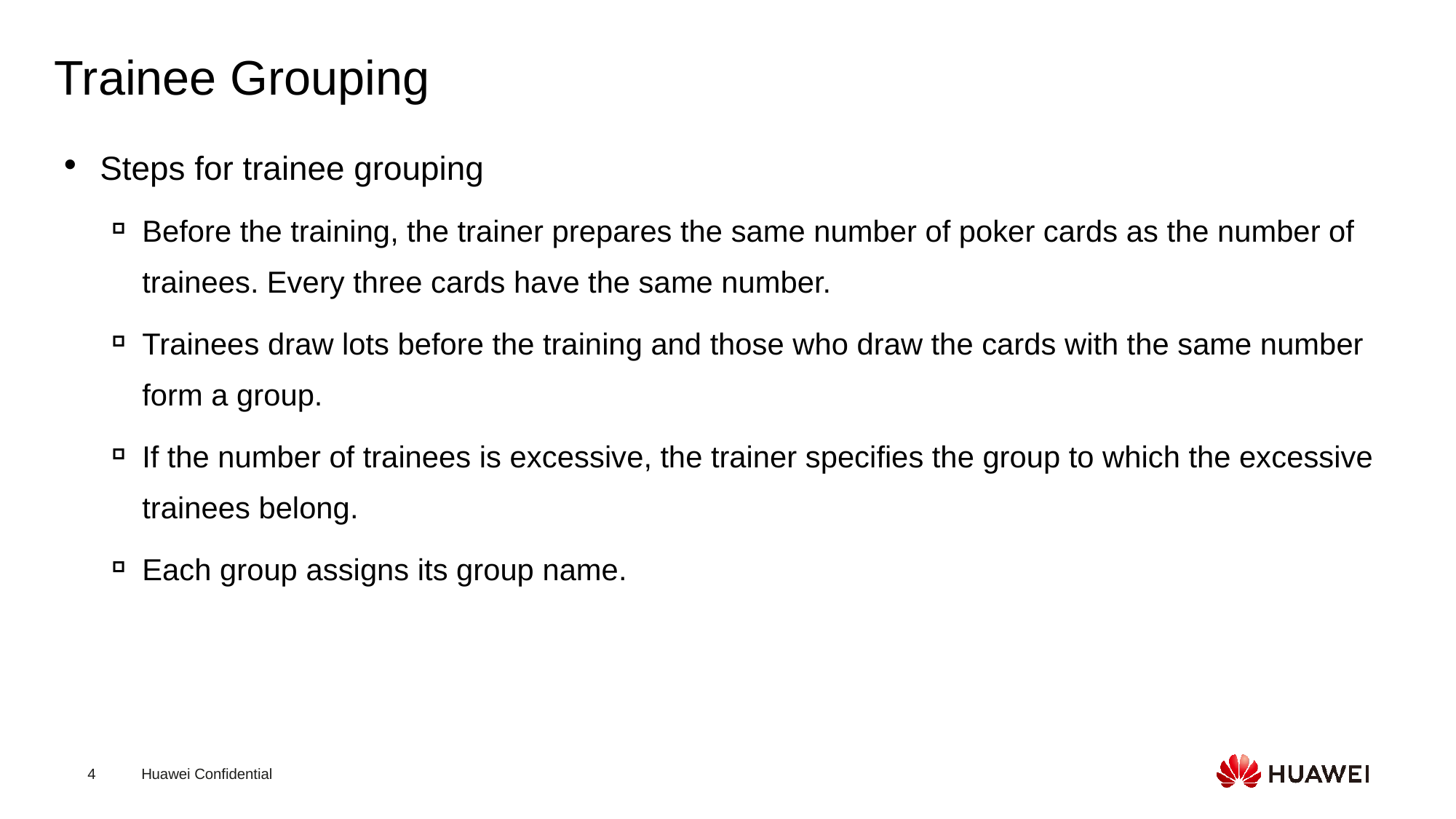

# Trainee Grouping
Steps for trainee grouping
Before the training, the trainer prepares the same number of poker cards as the number of trainees. Every three cards have the same number.
Trainees draw lots before the training and those who draw the cards with the same number form a group.
If the number of trainees is excessive, the trainer specifies the group to which the excessive trainees belong.
Each group assigns its group name.